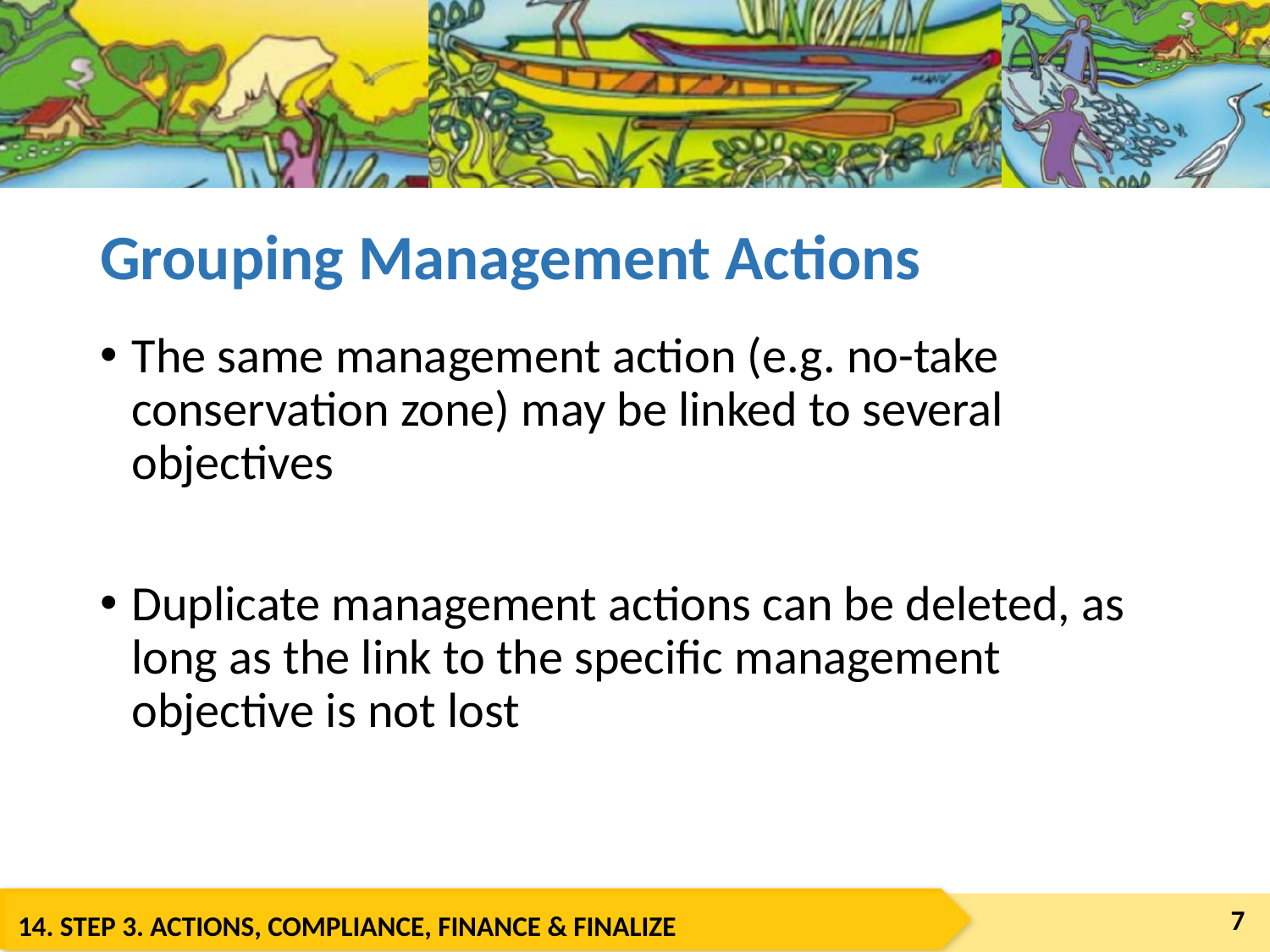

# Grouping Management Actions
The same management action (e.g. no-take conservation zone) may be linked to several objectives

Duplicate management actions can be deleted, as long as the link to the specific management objective is not lost

7